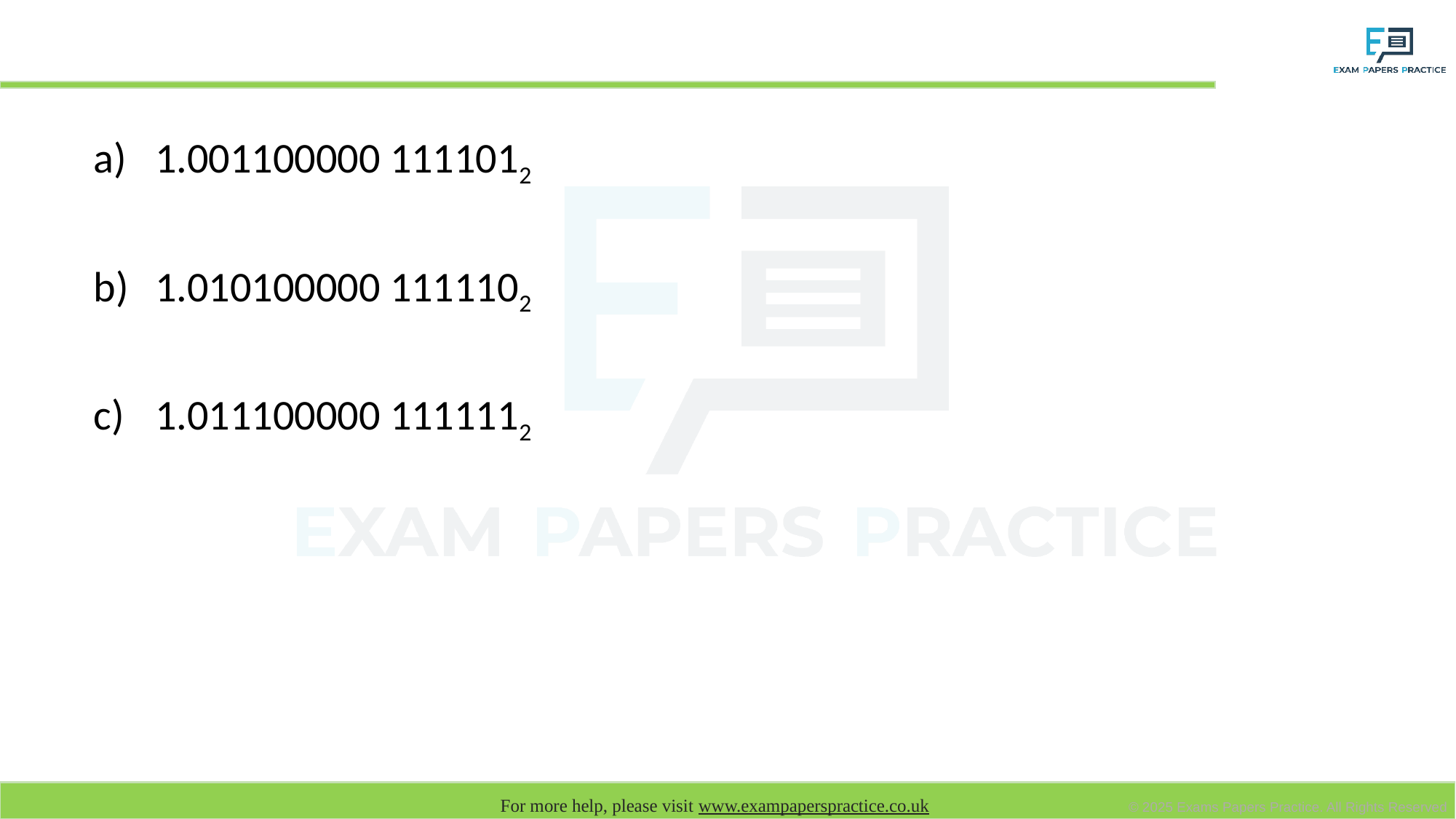

# Negative mantissa, negative exponent – small magnitude negative numbers
1.001100000 1111012

1.010100000 1111102

1.011100000 1111112